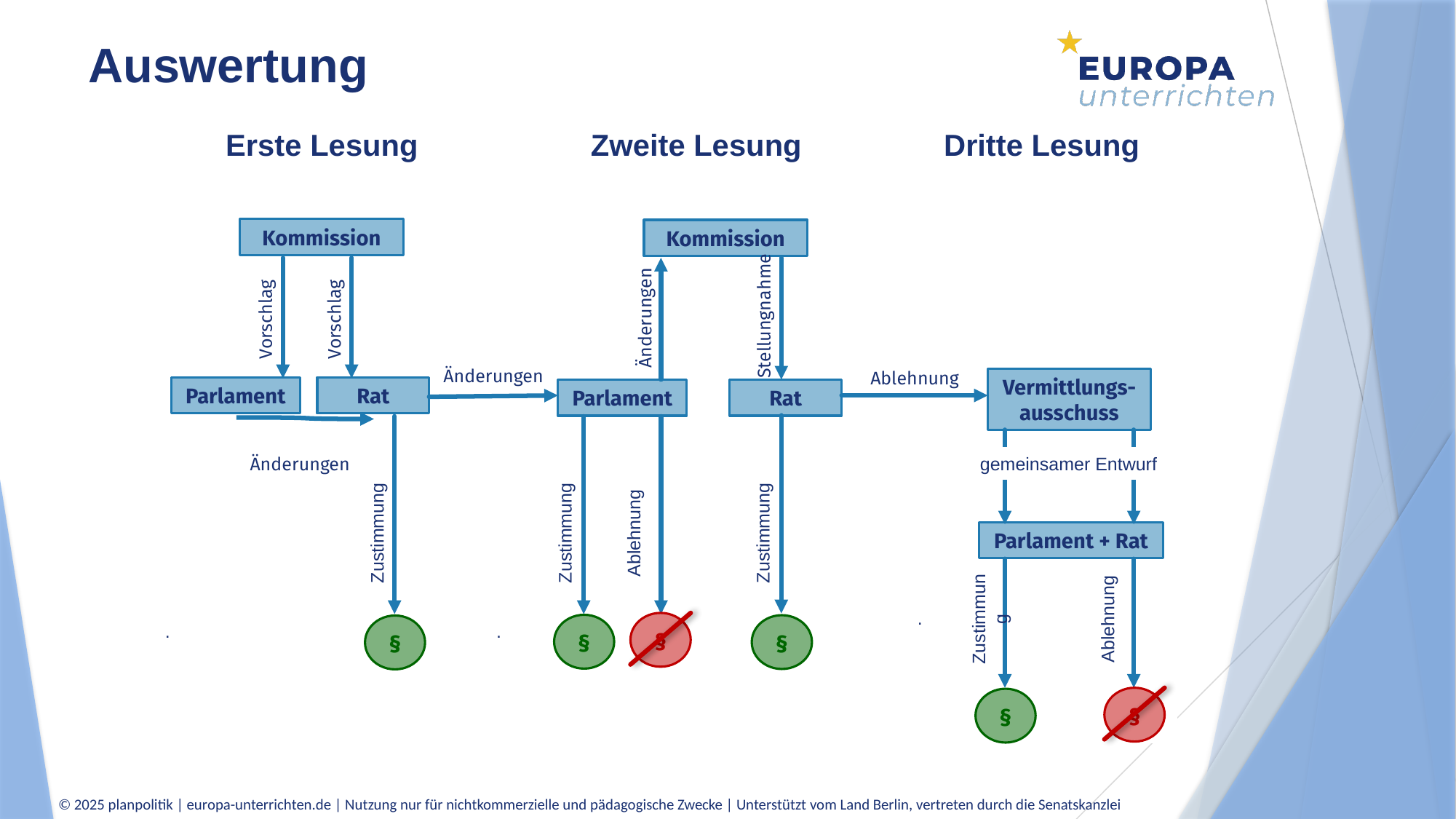

Auswertung
Dritte Lesung

.

Erste Lesung

.

Zweite Lesung

.

Kommission
Kommission
Vorschlag
Vorschlag
Stellungnahme
Änderungen
Änderungen
Ablehnung
Vermittlungs-ausschuss
Parlament
Rat
Parlament
Rat
Änderungen
gemeinsamer Entwurf
Zustimmung
Zustimmung
Ablehnung
Zustimmung
Parlament + Rat
Zustimmung
Ablehnung
§
§
§
§
§
§

© planpolitik